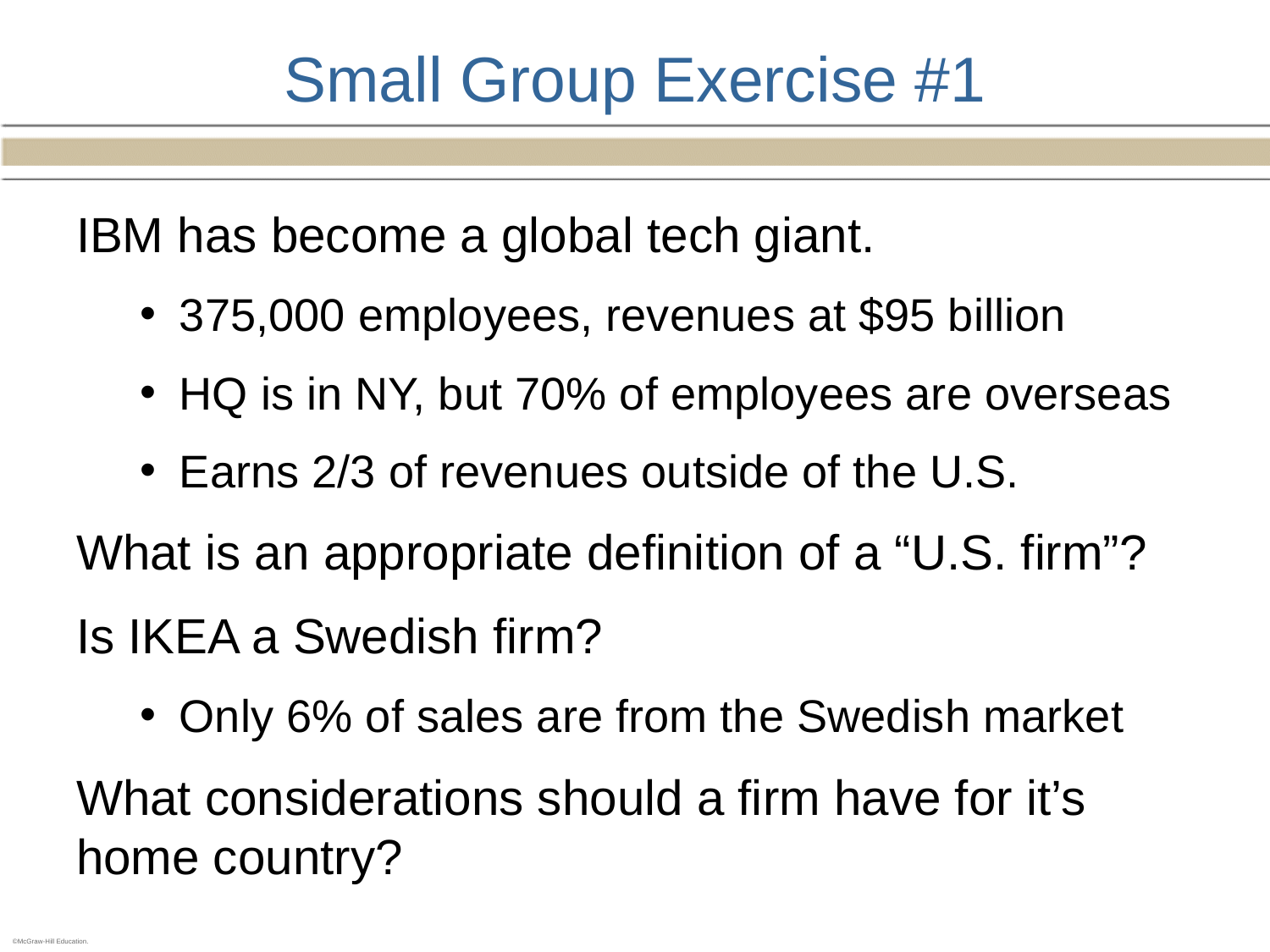

# Small Group Exercise #1
IBM has become a global tech giant.
375,000 employees, revenues at $95 billion
HQ is in NY, but 70% of employees are overseas
Earns 2/3 of revenues outside of the U.S.
What is an appropriate definition of a “U.S. firm”?
Is IKEA a Swedish firm?
Only 6% of sales are from the Swedish market
What considerations should a firm have for it’s home country?